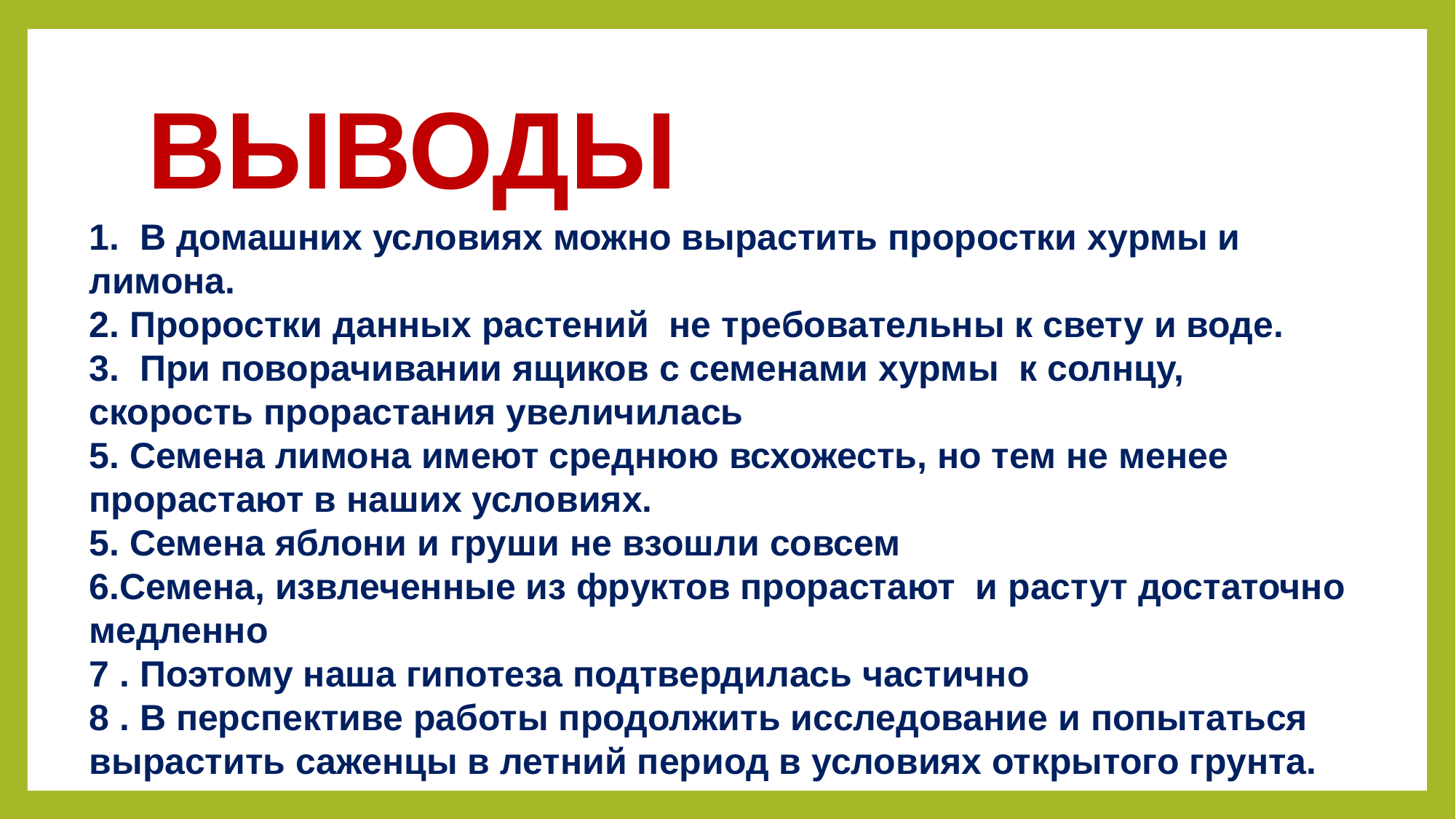

# ВЫВОДЫ
1.  В домашних условиях можно вырастить проростки хурмы и лимона.
2. Проростки данных растений  не требовательны к свету и воде.
3.  При поворачивании ящиков с семенами хурмы  к солнцу, скорость прорастания увеличилась
5. Семена лимона имеют среднюю всхожесть, но тем не менее прорастают в наших условиях.
5. Семена яблони и груши не взошли совсем
6.Семена, извлеченные из фруктов прорастают  и растут достаточно медленно
7 . Поэтому наша гипотеза подтвердилась частично
8 . В перспективе работы продолжить исследование и попытаться вырастить саженцы в летний период в условиях открытого грунта.